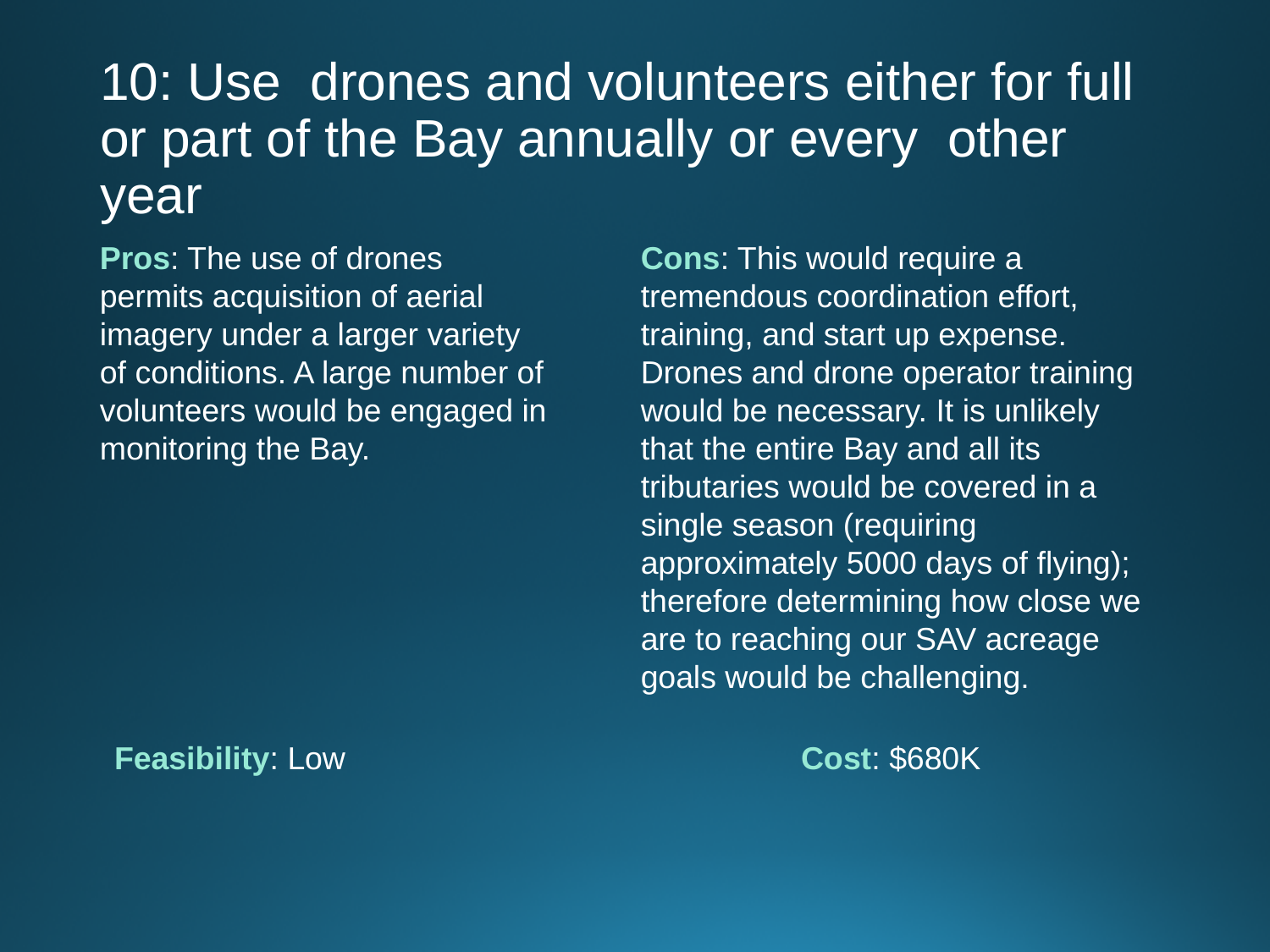

# 10: Use  drones and volunteers either for full or part of the Bay annually or every  other year
Cons: This would require a tremendous coordination effort, training, and start up expense. Drones and drone operator training would be necessary. It is unlikely that the entire Bay and all its tributaries would be covered in a single season (requiring approximately 5000 days of flying); therefore determining how close we are to reaching our SAV acreage goals would be challenging.
Pros: The use of drones permits acquisition of aerial imagery under a larger variety of conditions. A large number of volunteers would be engaged in monitoring the Bay.
Cost: $680K
Feasibility: Low